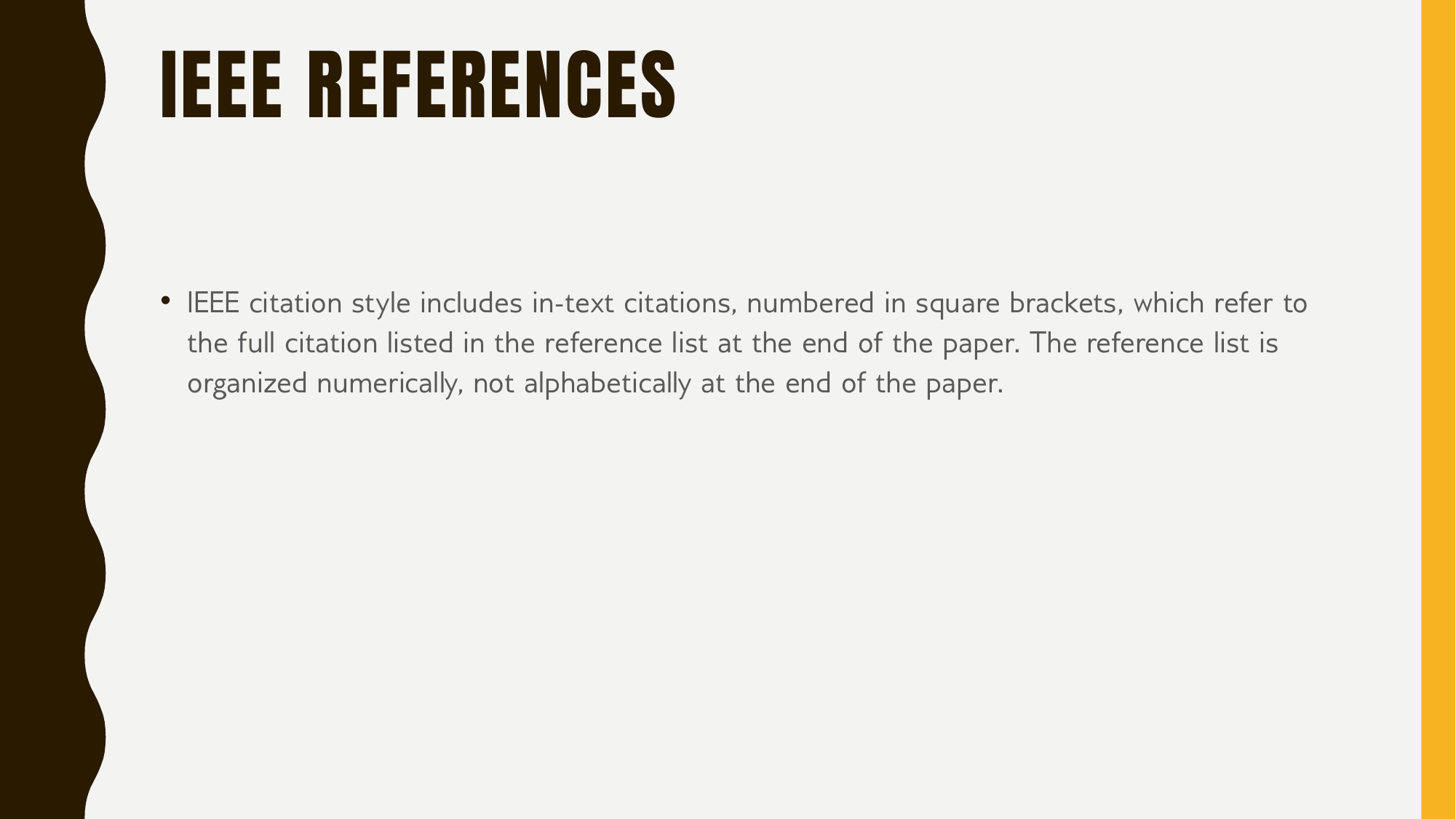

# IEEE References
IEEE citation style includes in-text citations, numbered in square brackets, which refer to the full citation listed in the reference list at the end of the paper. The reference list is organized numerically, not alphabetically at the end of the paper.